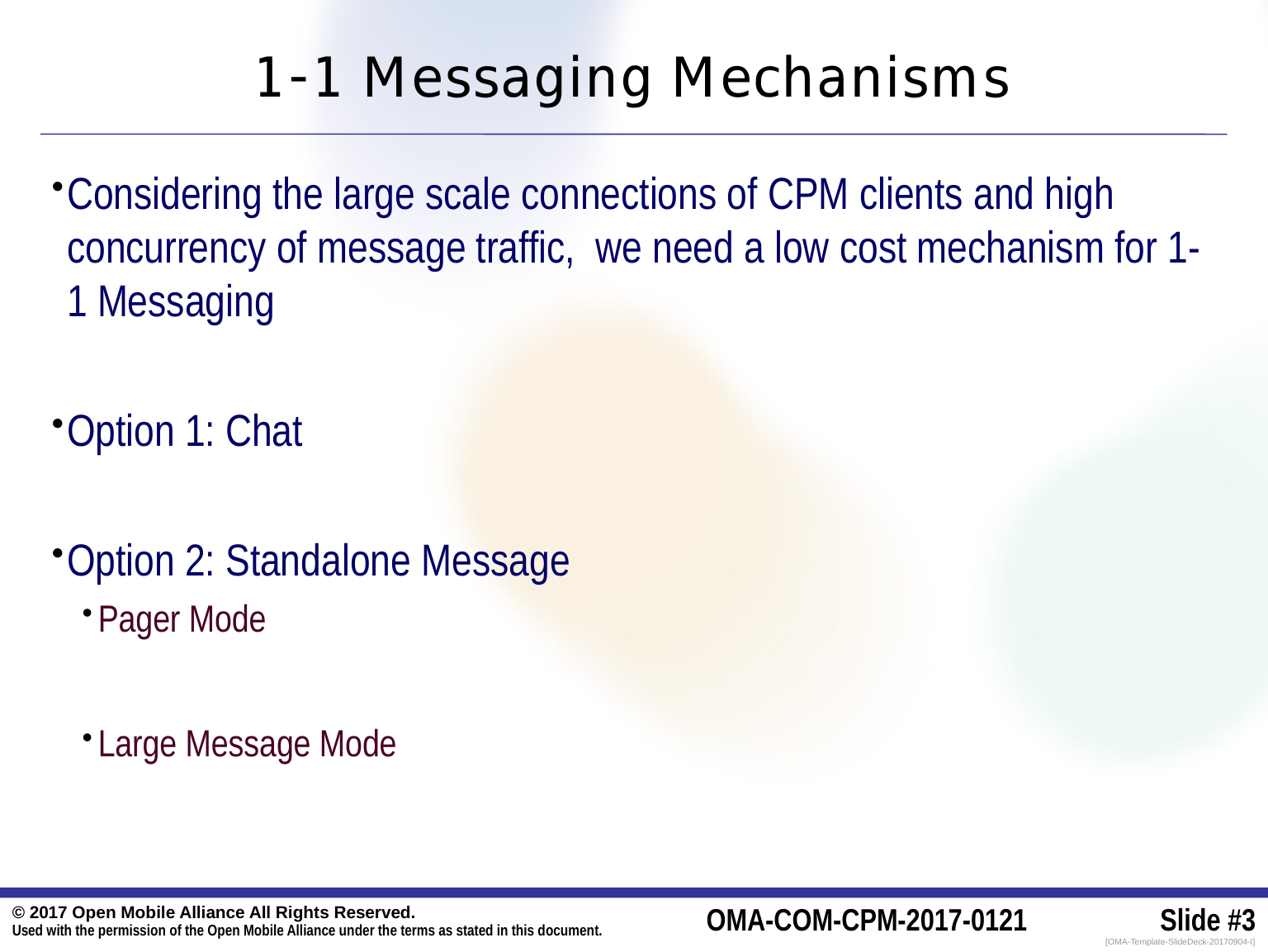

# 1-1 Messaging Mechanisms
Considering the large scale connections of CPM clients and high concurrency of message traffic,  we need a low cost mechanism for 1-1 Messaging

Option 1: Chat

Option 2: Standalone Message
Pager Mode

Large Message Mode